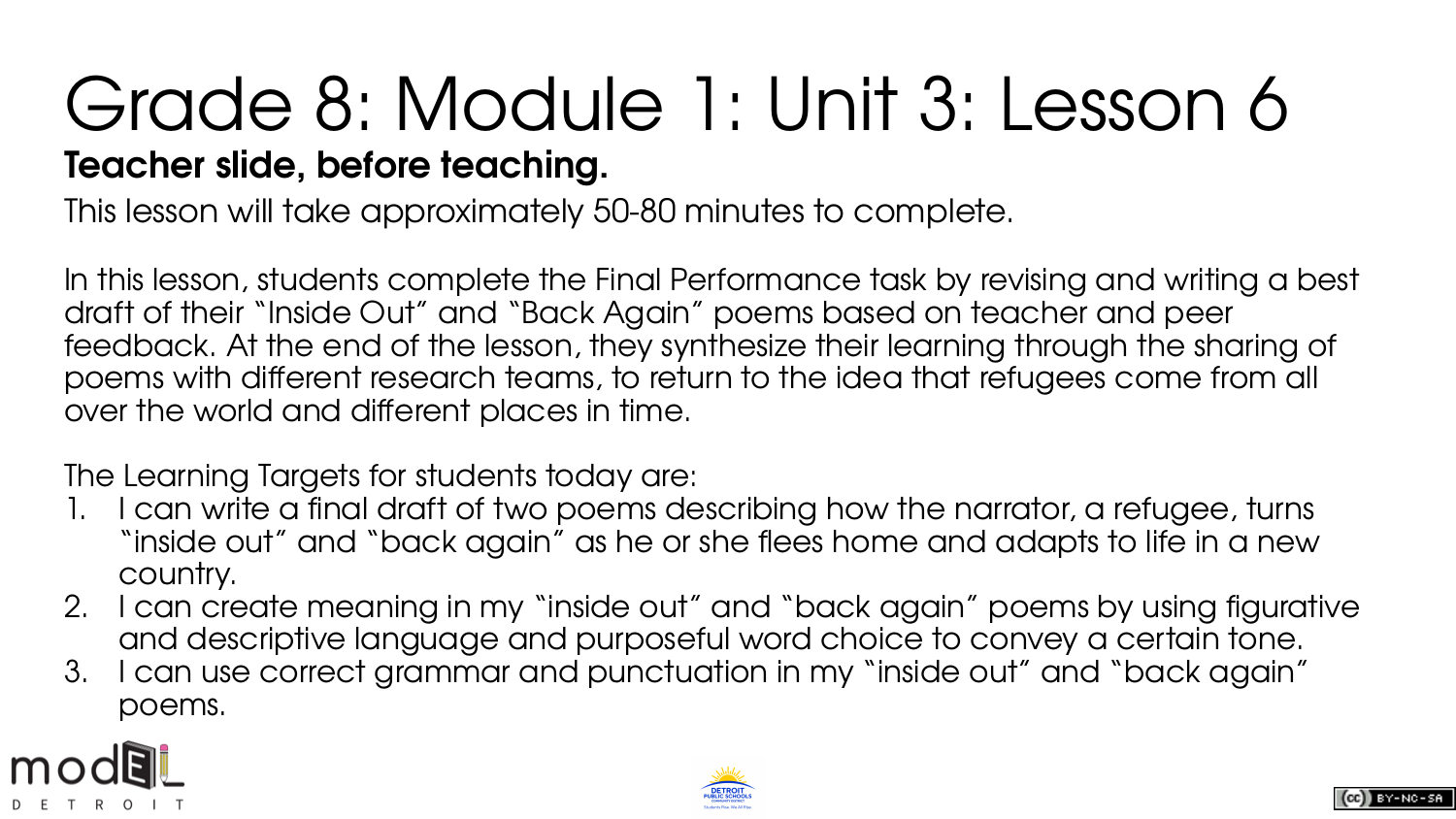

# Grade 8: Module 1: Unit 3: Lesson 6 Teacher slide, before teaching.
This lesson will take approximately 50-80 minutes to complete.

In this lesson, students complete the Final Performance task by revising and writing a best draft of their “Inside Out” and “Back Again” poems based on teacher and peer feedback. At the end of the lesson, they synthesize their learning through the sharing of poems with different research teams, to return to the idea that refugees come from all over the world and different places in time.
The Learning Targets for students today are:
I can write a final draft of two poems describing how the narrator, a refugee, turns “inside out” and “back again” as he or she flees home and adapts to life in a new country.
I can create meaning in my “inside out” and “back again” poems by using figurative and descriptive language and purposeful word choice to convey a certain tone.
I can use correct grammar and punctuation in my “inside out” and “back again” poems.